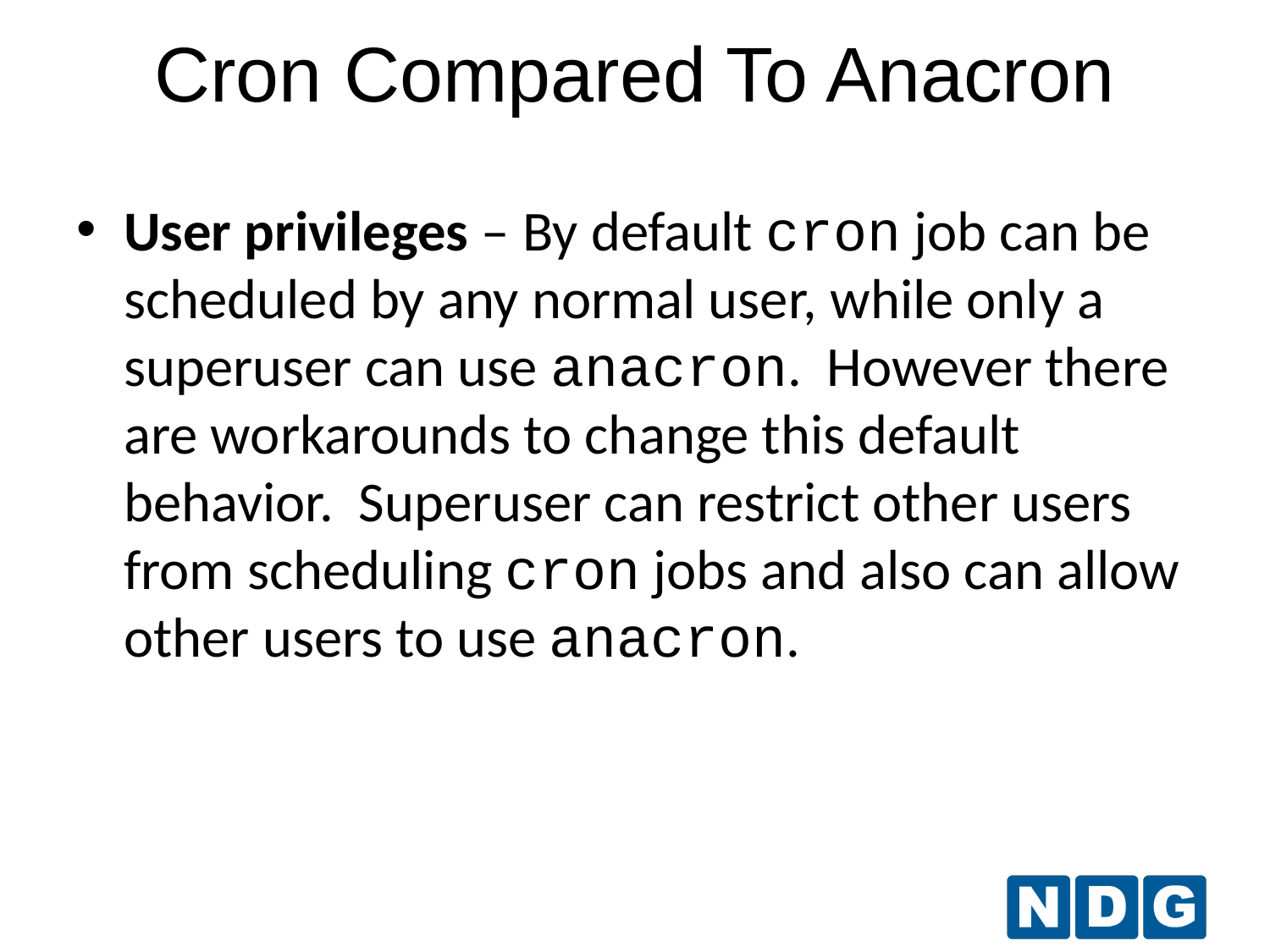

Cron Compared To Anacron
User privileges – By default cron job can be scheduled by any normal user, while only a superuser can use anacron.  However there are workarounds to change this default behavior.  Superuser can restrict other users from scheduling cron jobs and also can allow other users to use anacron.